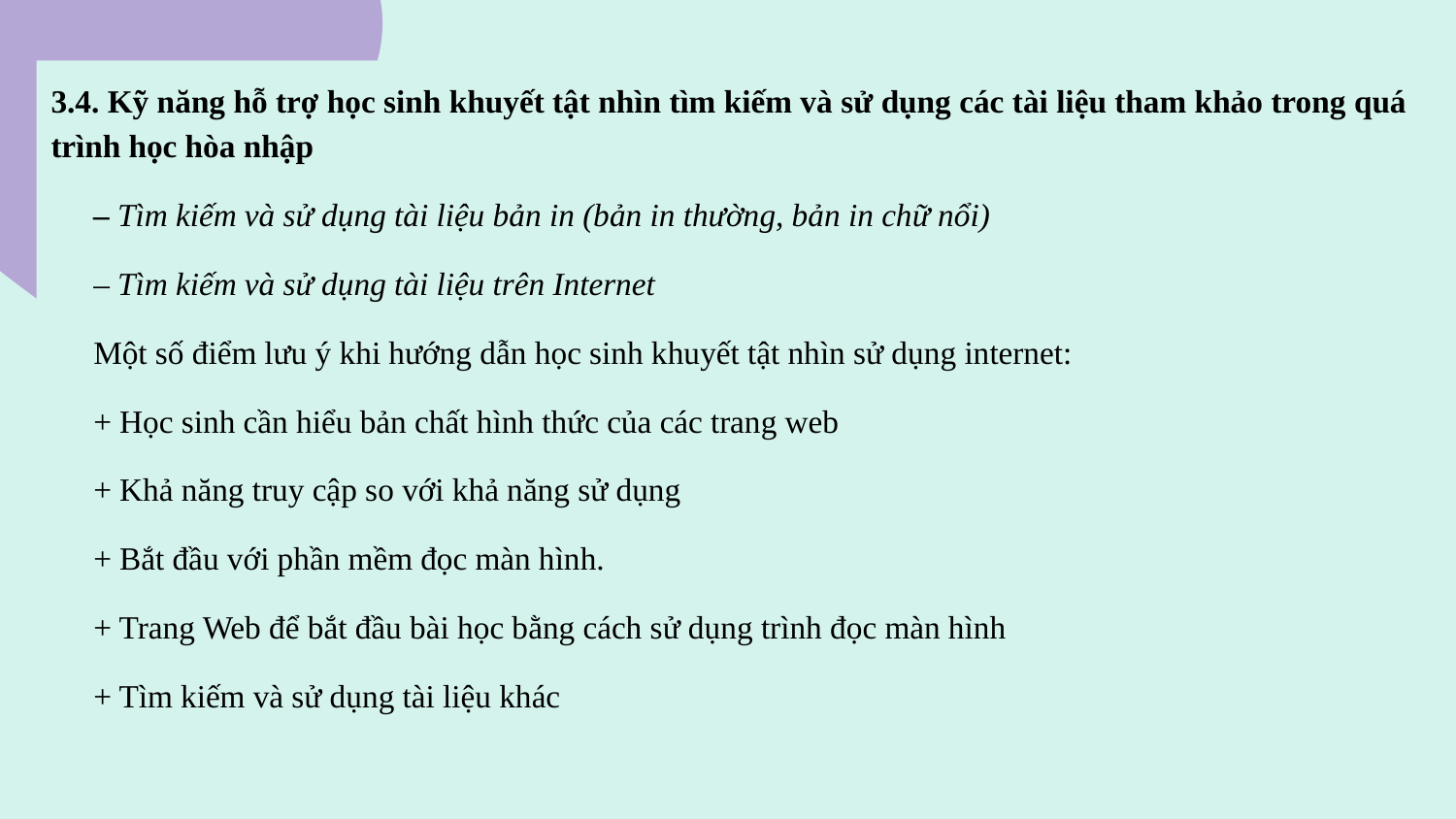

3.4. Kỹ năng hỗ trợ học sinh khuyết tật nhìn tìm kiếm và sử dụng các tài liệu tham khảo trong quá trình học hòa nhập
– Tìm kiếm và sử dụng tài liệu bản in (bản in thường, bản in chữ nổi)
– Tìm kiếm và sử dụng tài liệu trên Internet
Một số điểm lưu ý khi hướng dẫn học sinh khuyết tật nhìn sử dụng internet:
+ Học sinh cần hiểu bản chất hình thức của các trang web
+ Khả năng truy cập so với khả năng sử dụng
+ Bắt đầu với phần mềm đọc màn hình.
+ Trang Web để bắt đầu bài học bằng cách sử dụng trình đọc màn hình
+ Tìm kiếm và sử dụng tài liệu khác